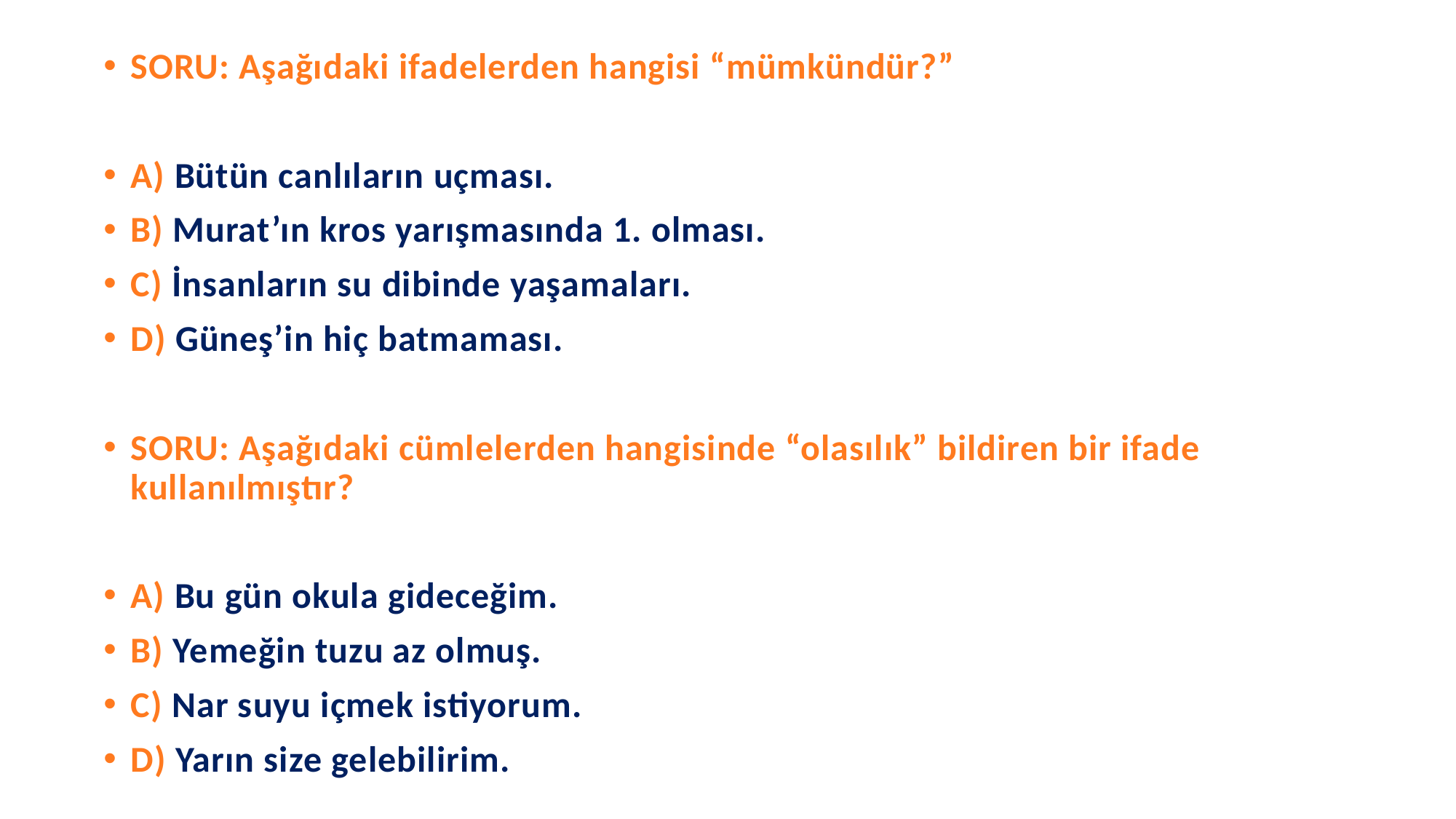

SORU: Aşağıdaki ifadelerden hangisi “mümkündür?”

A) Bütün canlıların uçması.
B) Murat’ın kros yarışmasında 1. olması.
C) İnsanların su dibinde yaşamaları.
D) Güneş’in hiç batmaması.

SORU: Aşağıdaki cümlelerden hangisinde “olasılık” bildiren bir ifade kullanılmıştır?

A) Bu gün okula gideceğim.
B) Yemeğin tuzu az olmuş.
C) Nar suyu içmek istiyorum.
D) Yarın size gelebilirim.